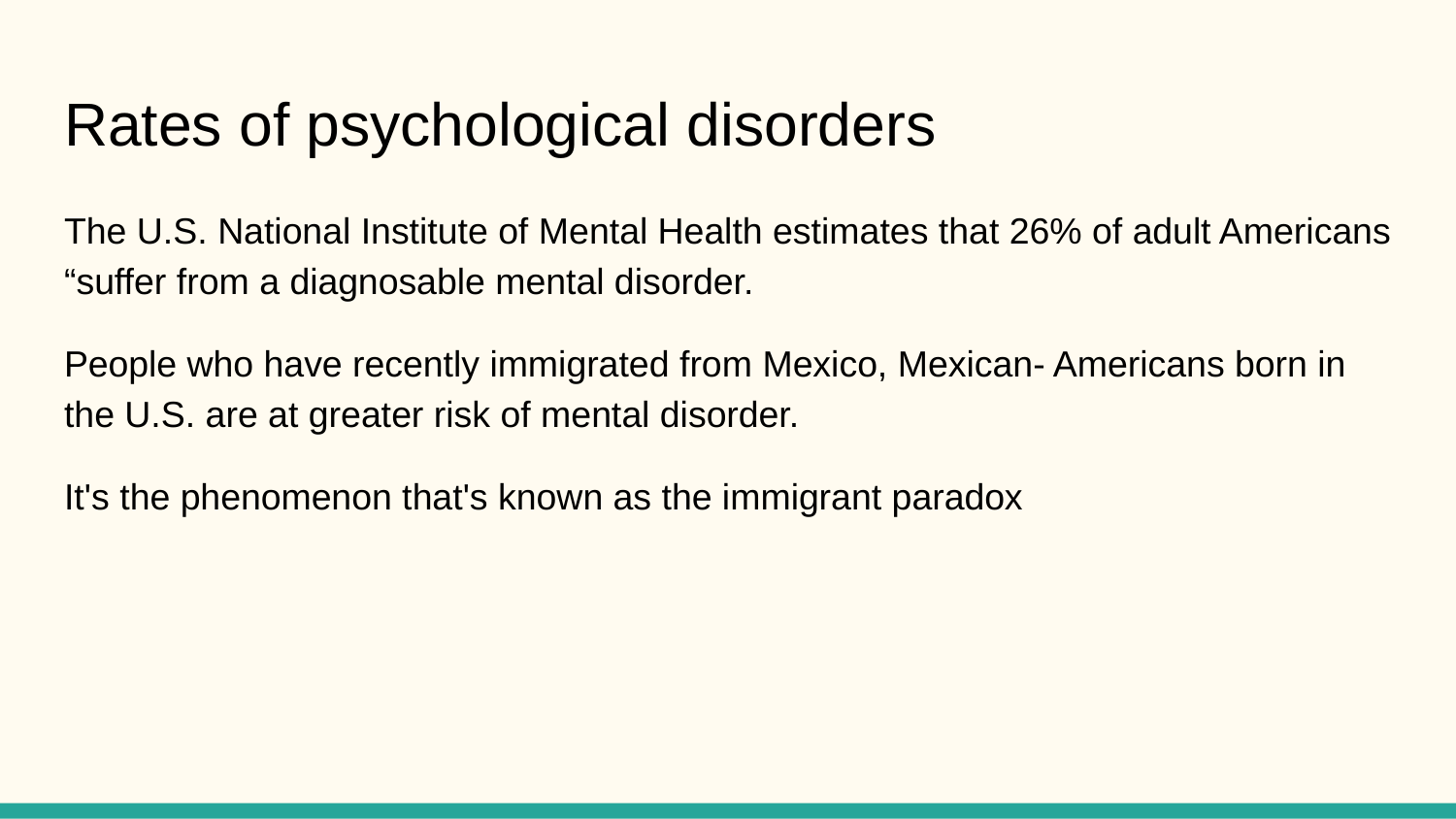

# Rates of psychological disorders
The U.S. National Institute of Mental Health estimates that 26% of adult Americans “suffer from a diagnosable mental disorder.
People who have recently immigrated from Mexico, Mexican- Americans born in the U.S. are at greater risk of mental disorder.
It's the phenomenon that's known as the immigrant paradox